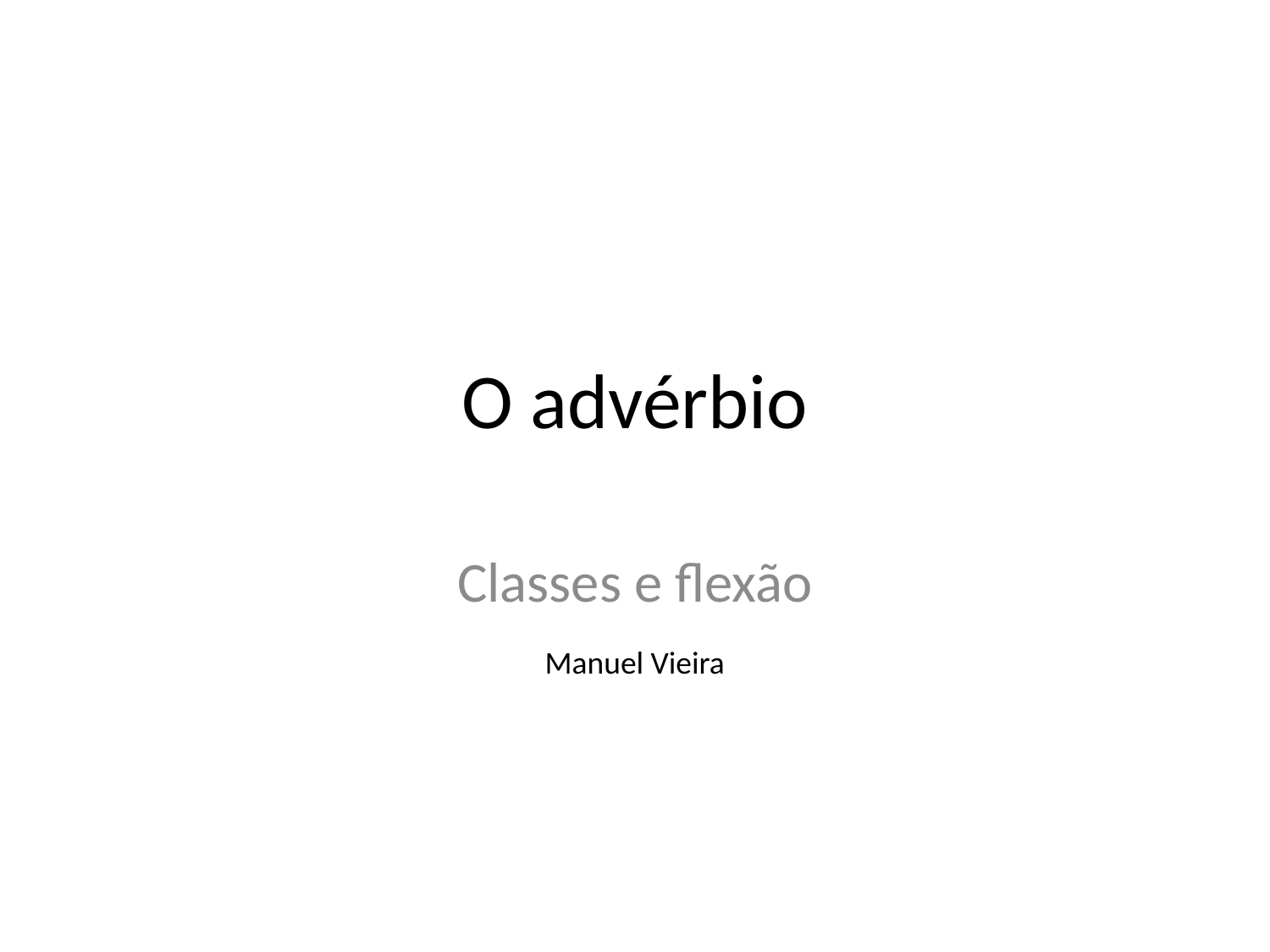

# O advérbio
Classes e flexão
Manuel Vieira